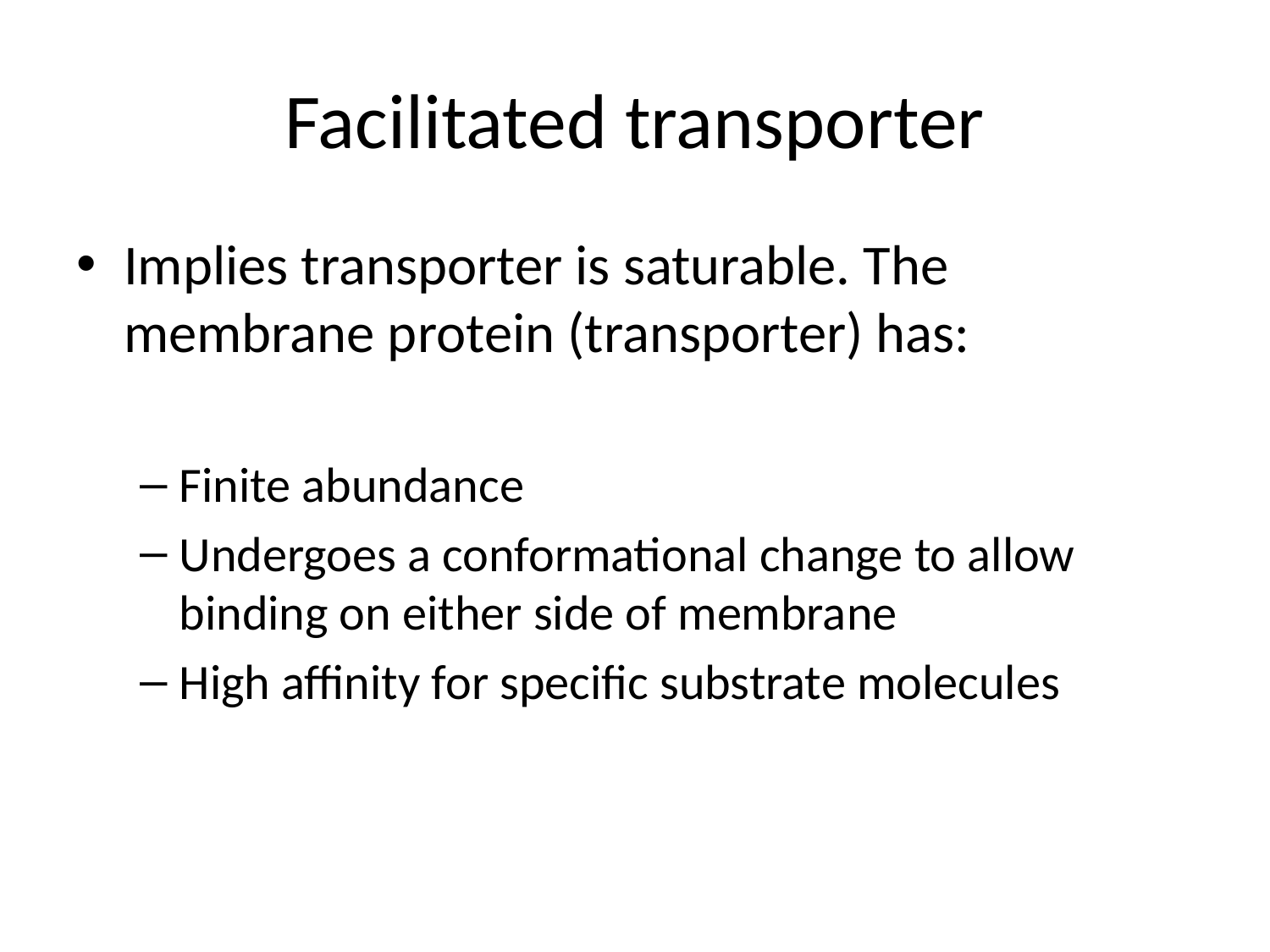

# Facilitated transporter
Implies transporter is saturable. The membrane protein (transporter) has:

Finite abundance
Undergoes a conformational change to allow binding on either side of membrane
High affinity for specific substrate molecules